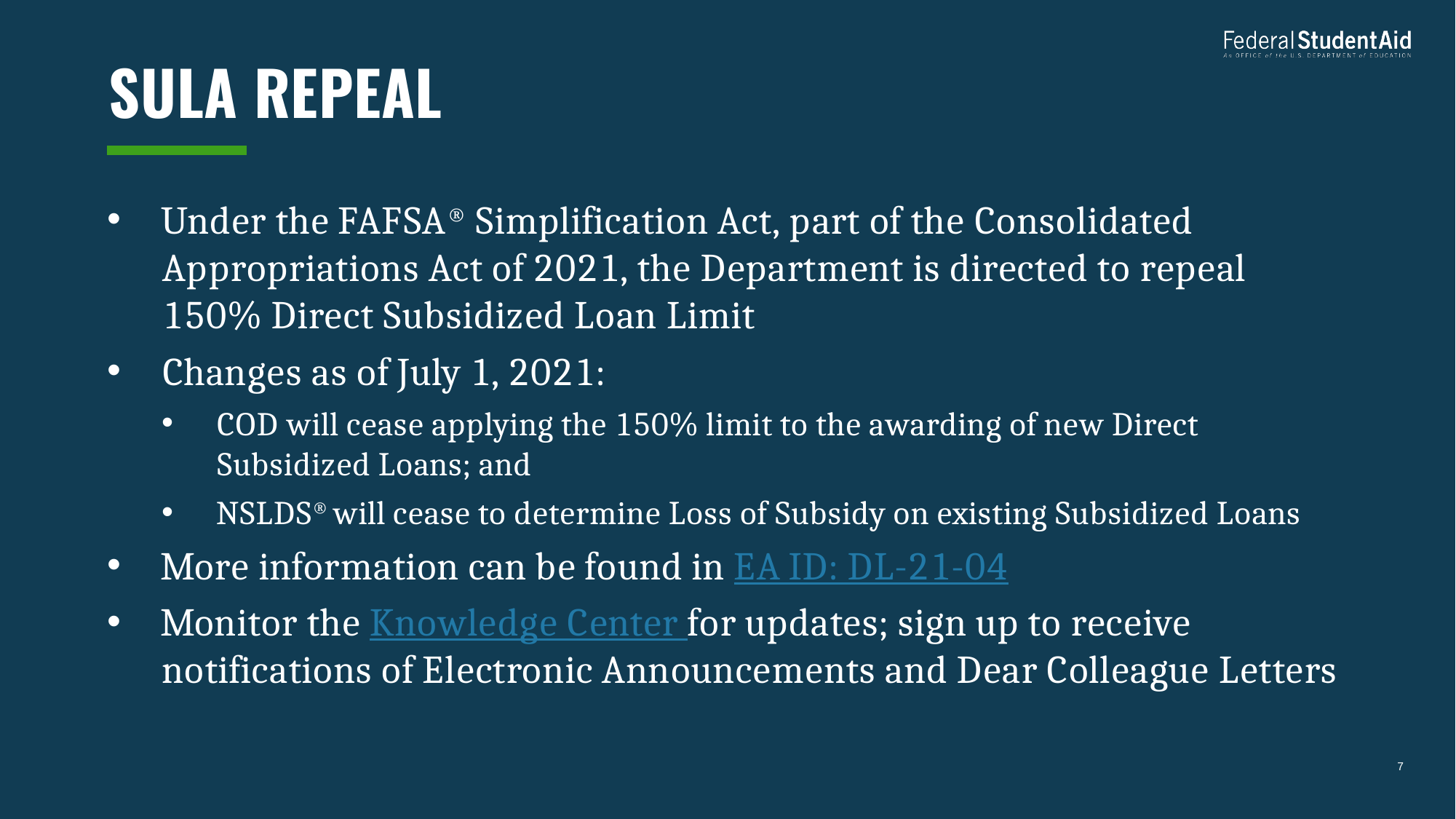

# SULA repeal
Under the FAFSA® Simplification Act, part of the Consolidated Appropriations Act of 2021, the Department is directed to repeal 150% Direct Subsidized Loan Limit
Changes as of July 1, 2021:
COD will cease applying the 150% limit to the awarding of new Direct Subsidized Loans; and
NSLDS® will cease to determine Loss of Subsidy on existing Subsidized Loans
More information can be found in EA ID: DL-21-04
Monitor the Knowledge Center for updates; sign up to receive notifications of Electronic Announcements and Dear Colleague Letters
7